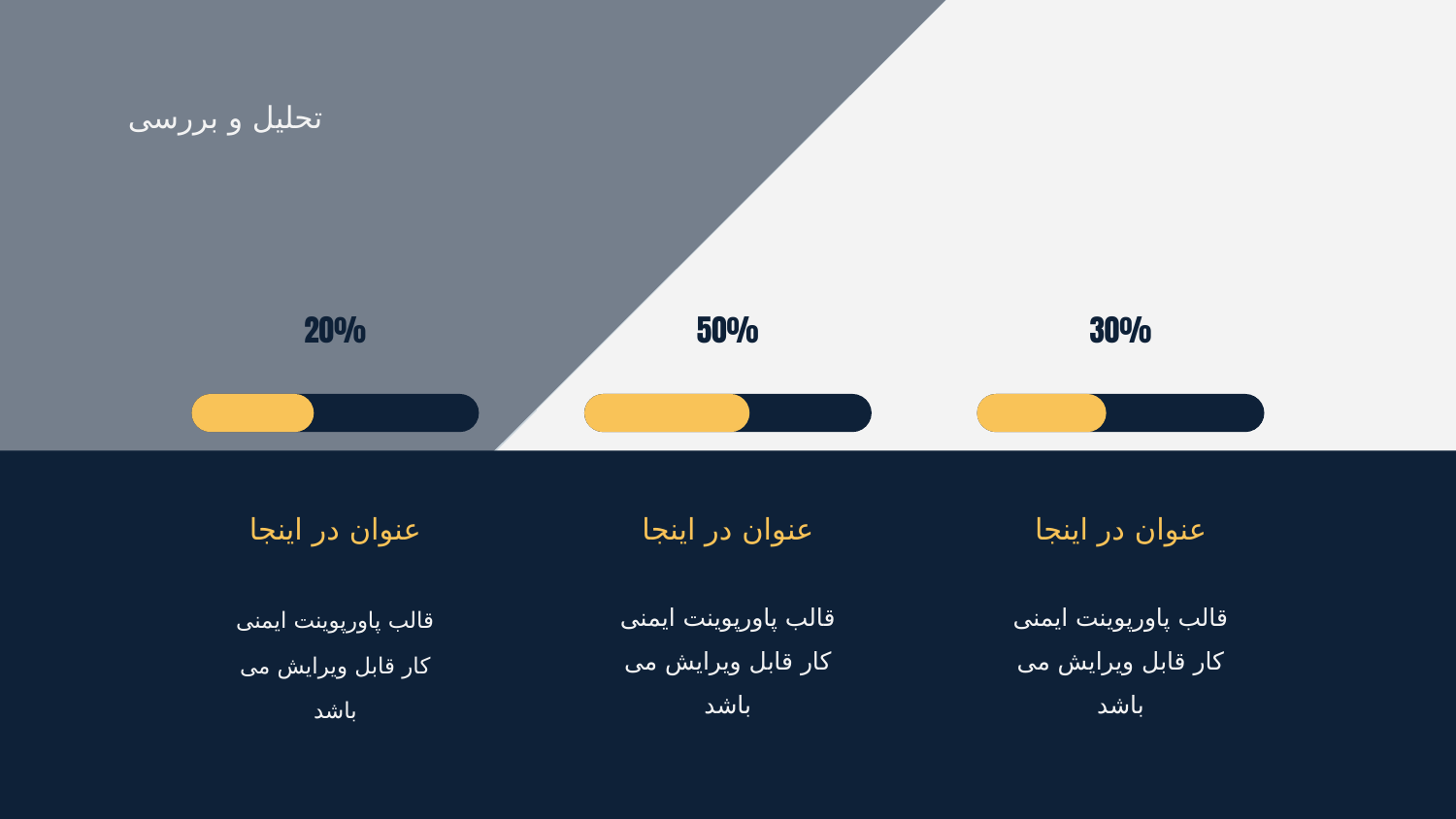

# تحلیل و بررسی
20%
50%
30%

عنوان در اینجا
عنوان در اینجا
عنوان در اینجا
قالب پاورپوینت ایمنی کار قابل ویرایش می باشد
قالب پاورپوینت ایمنی کار قابل ویرایش می باشد
قالب پاورپوینت ایمنی کار قابل ویرایش می باشد